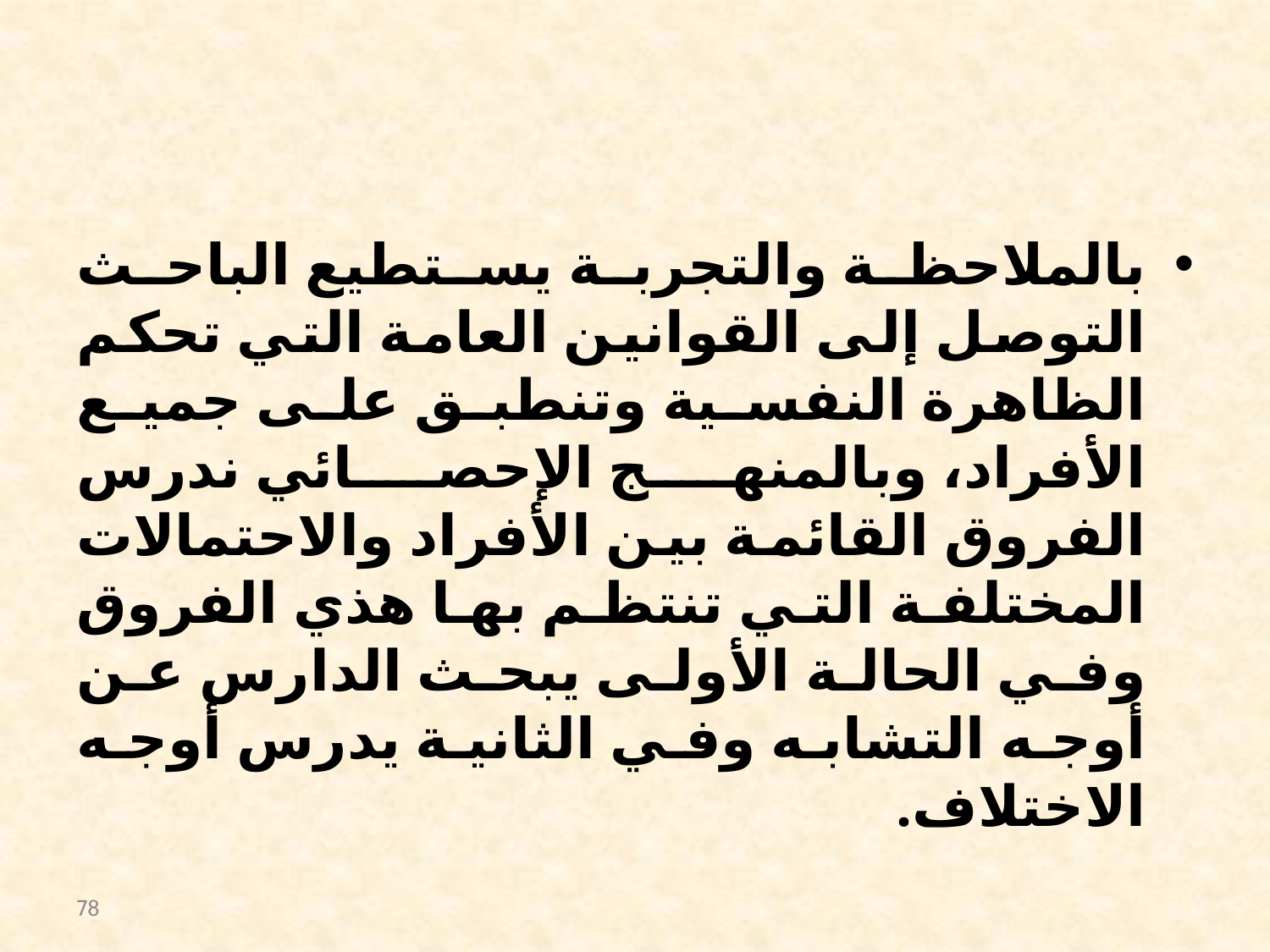

#
بالملاحظة والتجربة يستطيع الباحث التوصل إلى القوانين العامة التي تحكم الظاهرة النفسية وتنطبق على جميع الأفراد، وبالمنهج الإحصائي ندرس الفروق القائمة بين الأفراد والاحتمالات المختلفة التي تنتظم بها هذي الفروق وفي الحالة الأولى يبحث الدارس عن أوجه التشابه وفي الثانية يدرس أوجه الاختلاف.

78